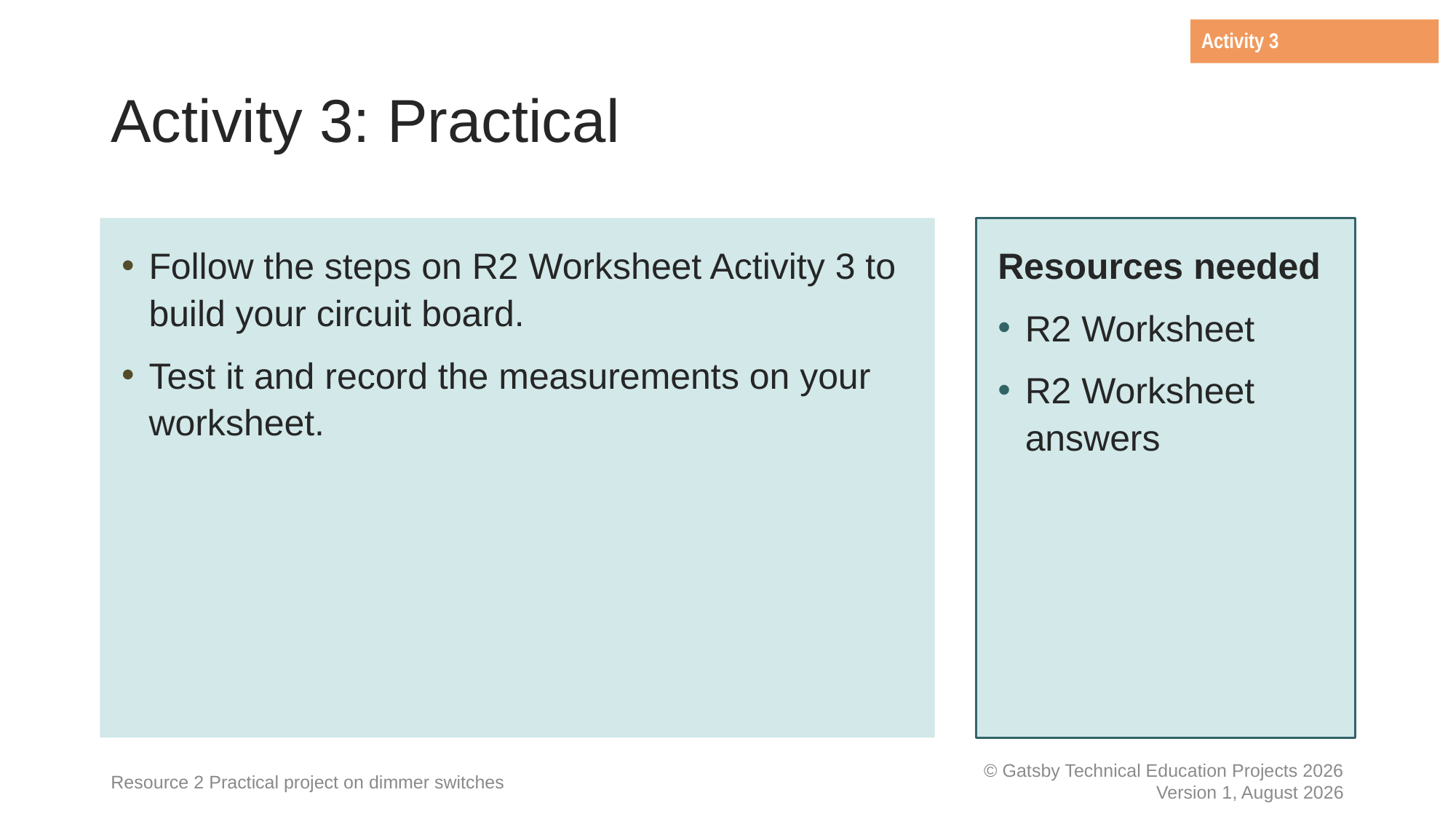

Activity 3
# Activity 3: Practical
Follow the steps on R2 Worksheet Activity 3 to build your circuit board.
Test it and record the measurements on your worksheet.
Resources needed
R2 Worksheet
R2 Worksheet answers

Resource 2 Practical project on dimmer switches